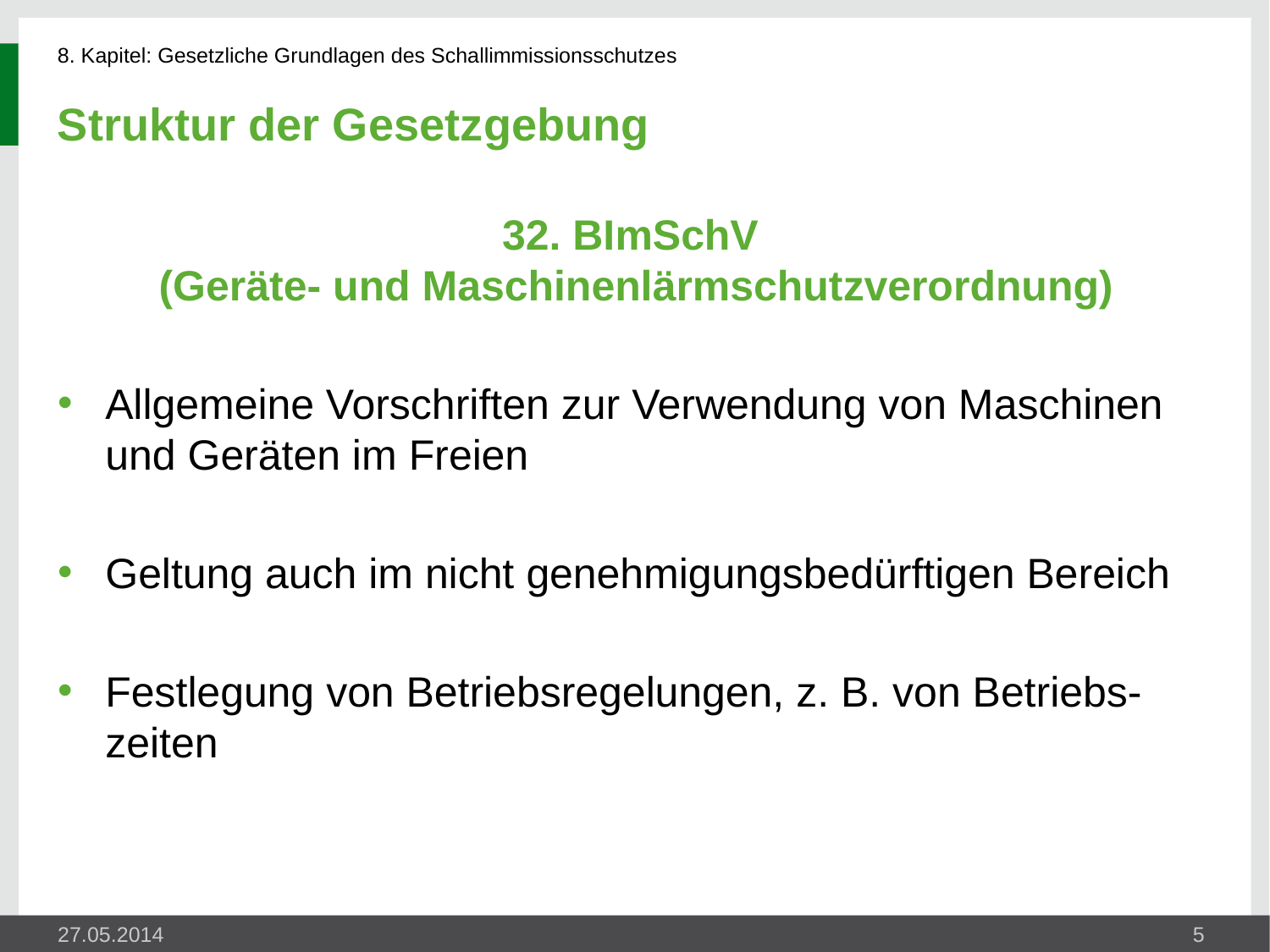

# Struktur der Gesetzgebung
32. BImSchV
(Geräte- und Maschinenlärmschutzverordnung)

Allgemeine Vorschriften zur Verwendung von Maschinen und Geräten im Freien

Geltung auch im nicht genehmigungsbedürftigen Bereich

Festlegung von Betriebsregelungen, z. B. von Betriebs-zeiten

27.05.2014
5